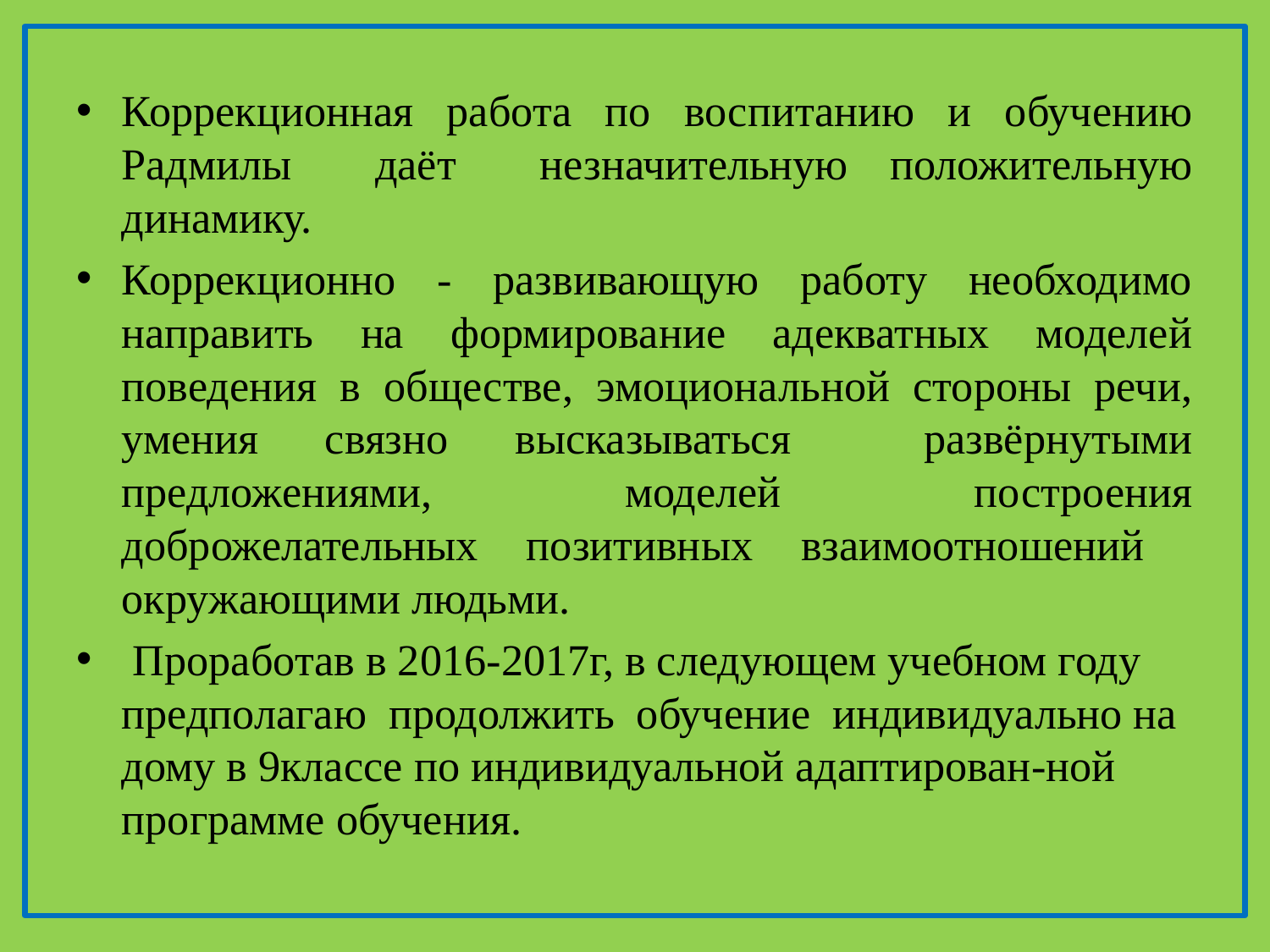

Коррекционная работа по воспитанию и обучению Радмилы  даёт  незначительную положительную динамику.
Коррекционно - развивающую работу необходимо направить на формирование адекватных моделей поведения в обществе, эмоциональной стороны речи, умения связно высказываться  развёрнутыми предложениями, моделей построения доброжелательных позитивных взаимоотношений  окружающими людьми.
 Проработав в 2016-2017г, в следующем учебном году предполагаю  продолжить  обучение  индивидуально на дому в 9классе по индивидуальной адаптирован-ной программе обучения.